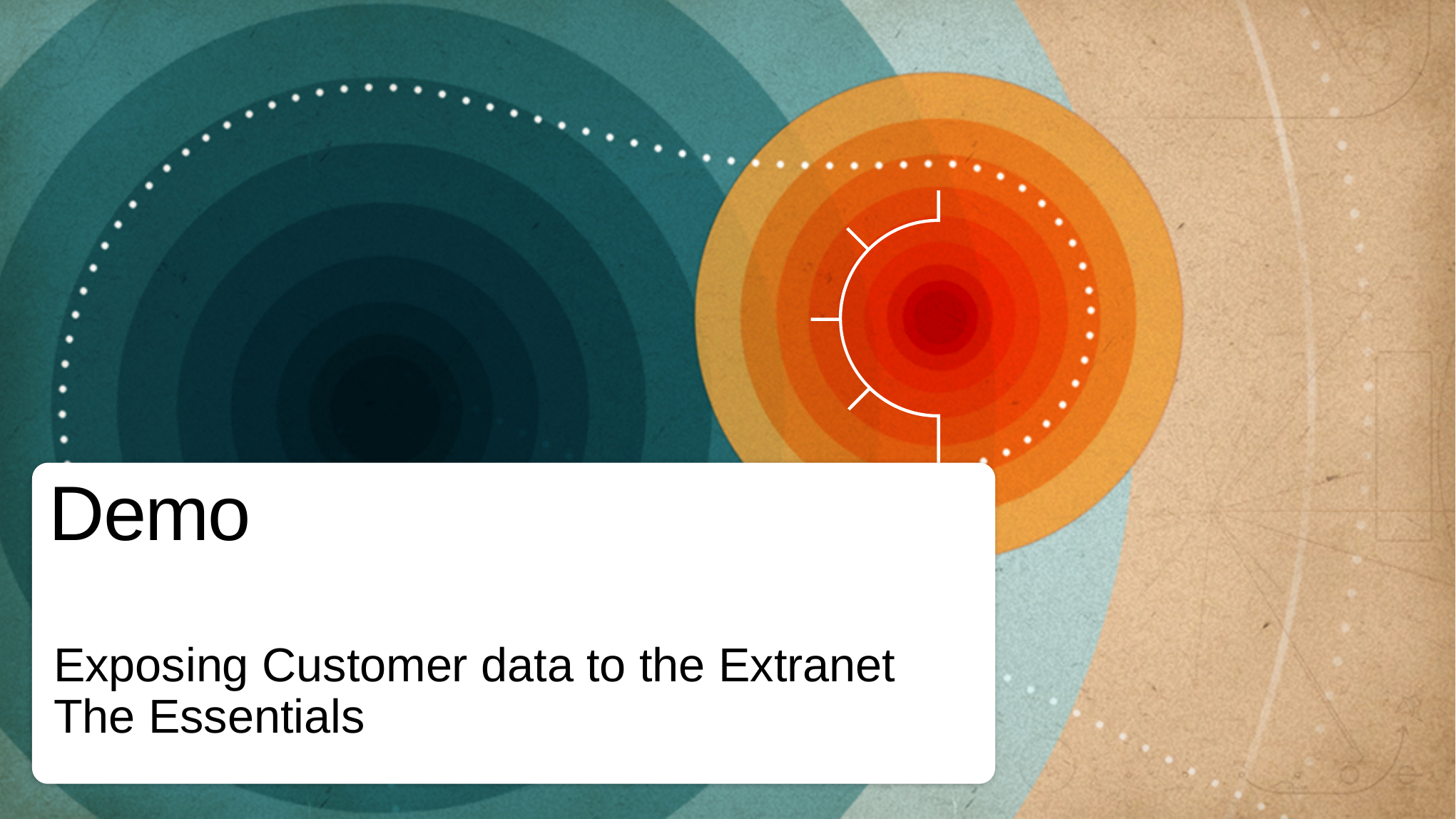

# Demo
Exposing Customer data to the Extranet
The Essentials